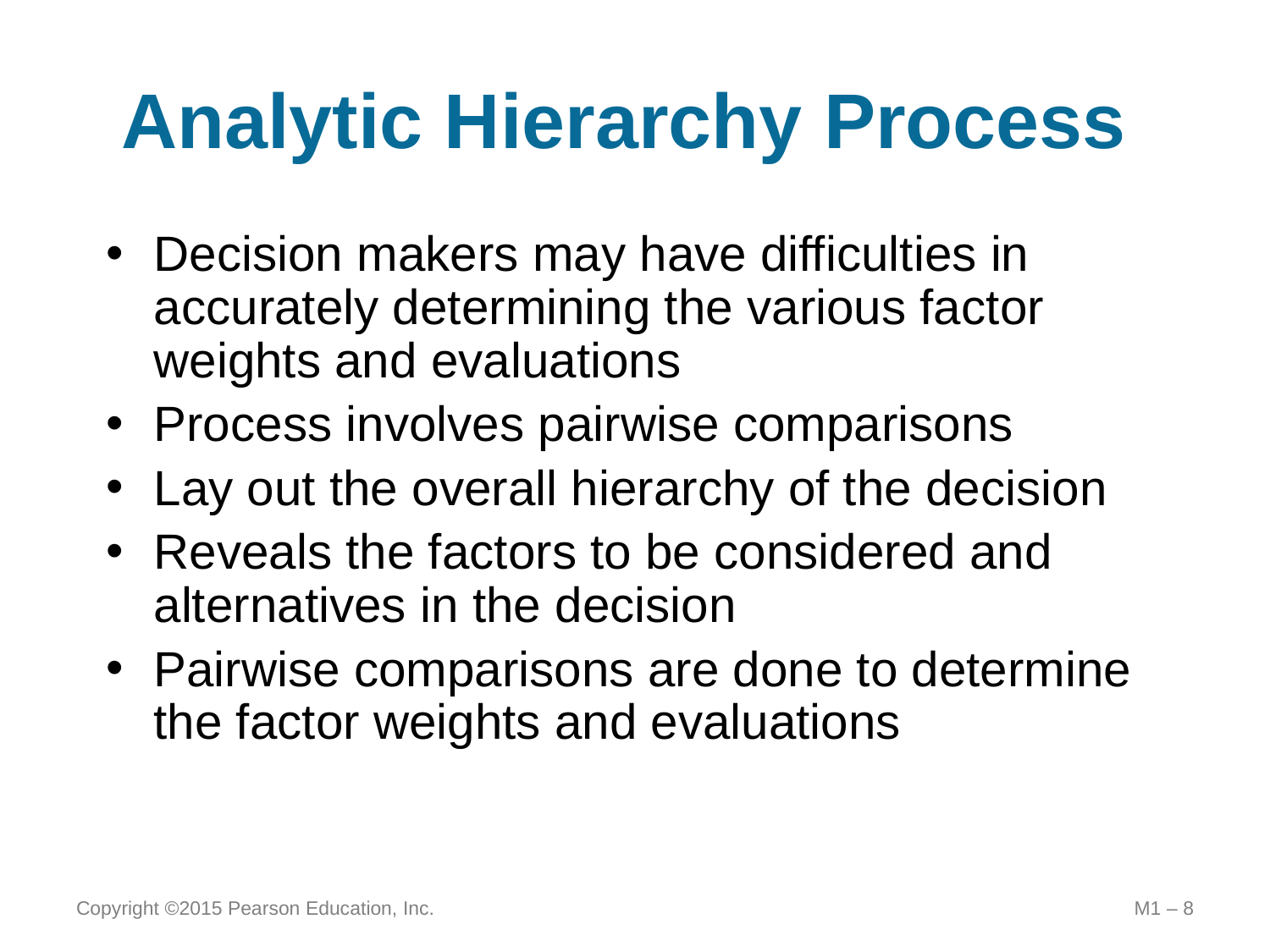

# Analytic Hierarchy Process
Decision makers may have difficulties in accurately determining the various factor weights and evaluations
Process involves pairwise comparisons
Lay out the overall hierarchy of the decision
Reveals the factors to be considered and alternatives in the decision
Pairwise comparisons are done to determine the factor weights and evaluations
Copyright ©2015 Pearson Education, Inc.
M1 – 8